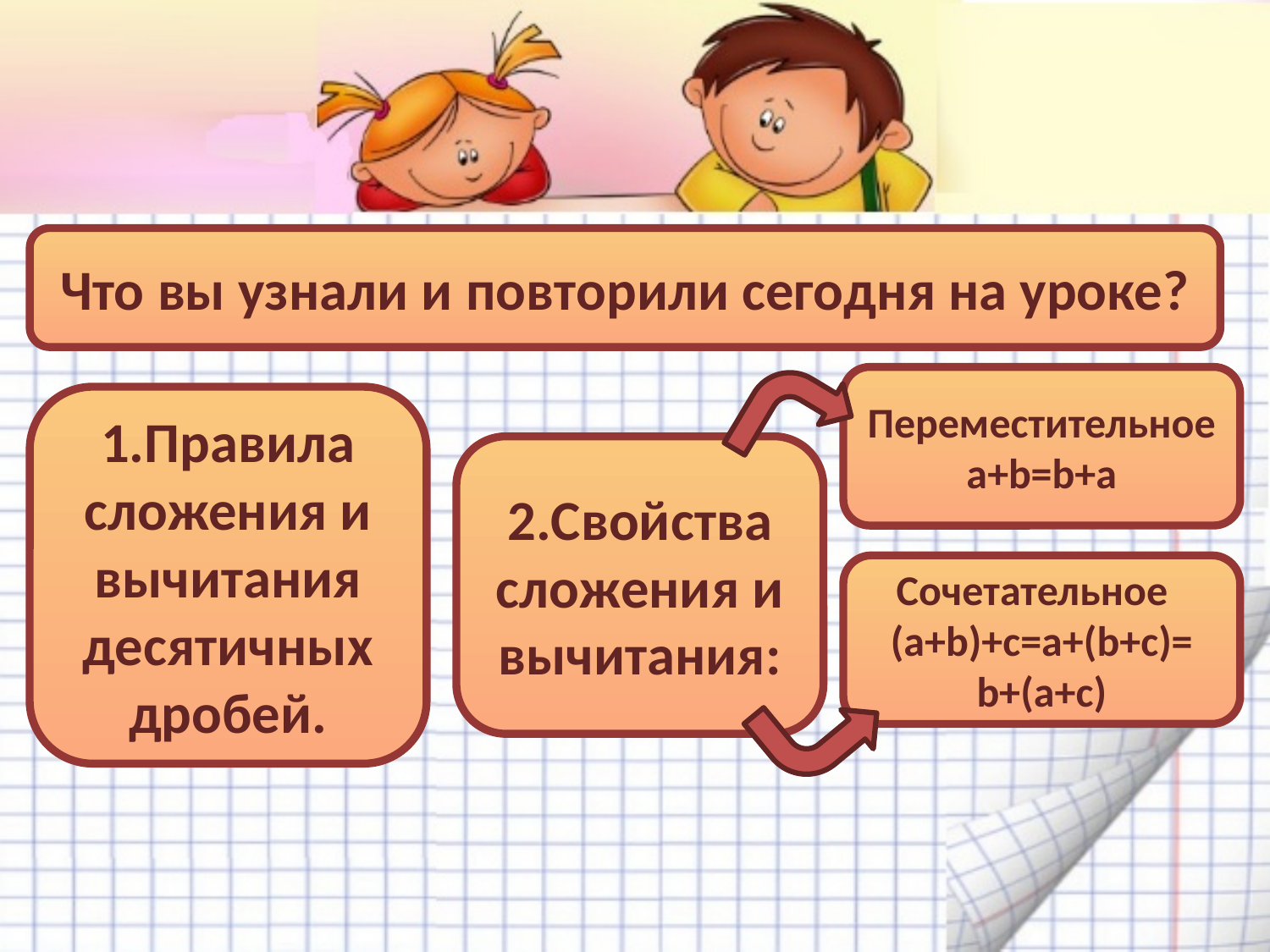

Что вы узнали и повторили сегодня на уроке?

Переместительное
a+b=b+a
1.Правила сложения и вычитания десятичных дробей.
2.Свойства сложения и вычитания:
Сочетательное
(a+b)+с=a+(b+с)= b+(а+с)